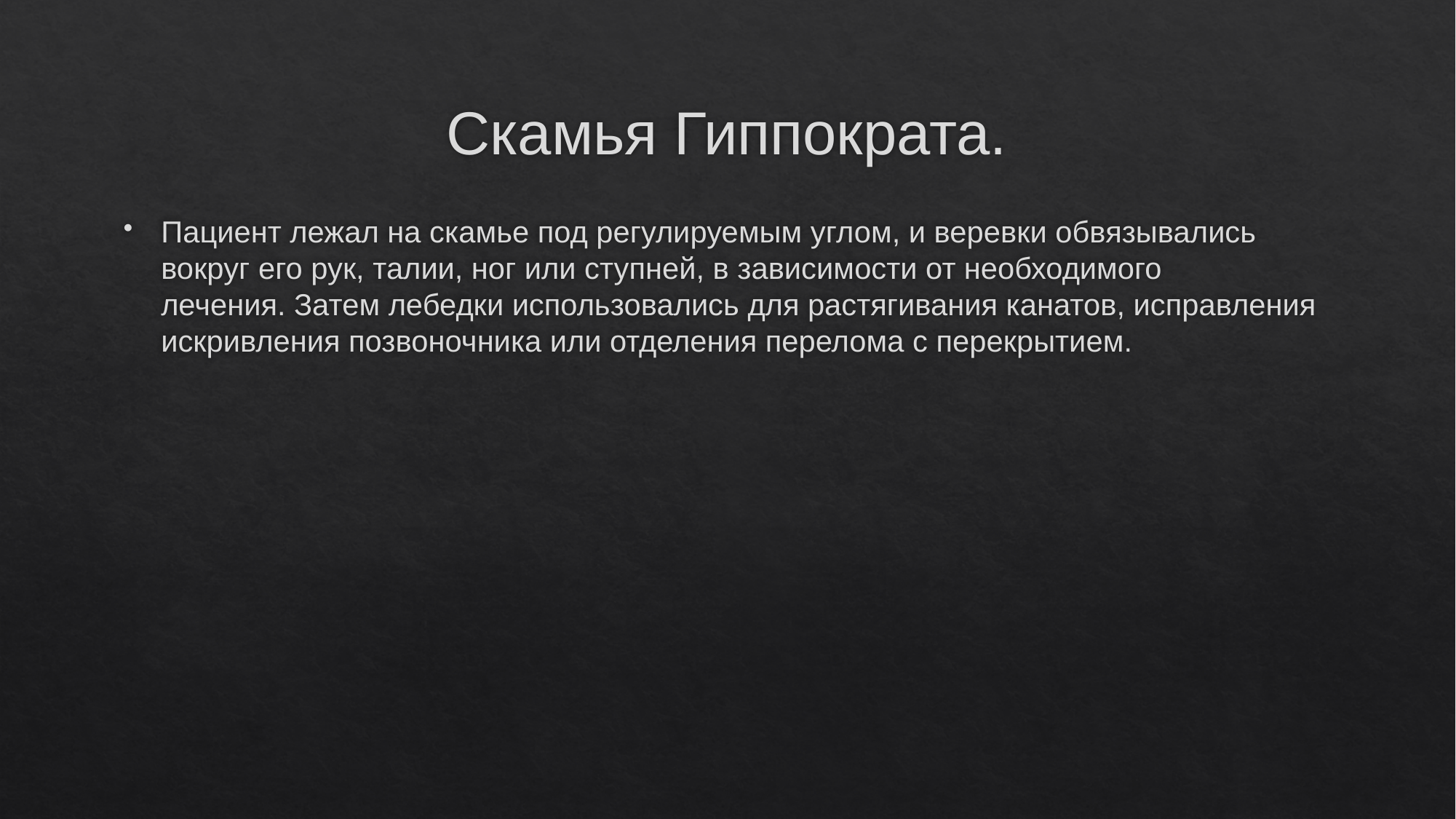

# Скамья Гиппократа.
Пациент лежал на скамье под регулируемым углом, и веревки обвязывались вокруг его рук, талии, ног или ступней, в зависимости от необходимого лечения. Затем лебедки использовались для растягивания канатов, исправления искривления позвоночника или отделения перелома с перекрытием.